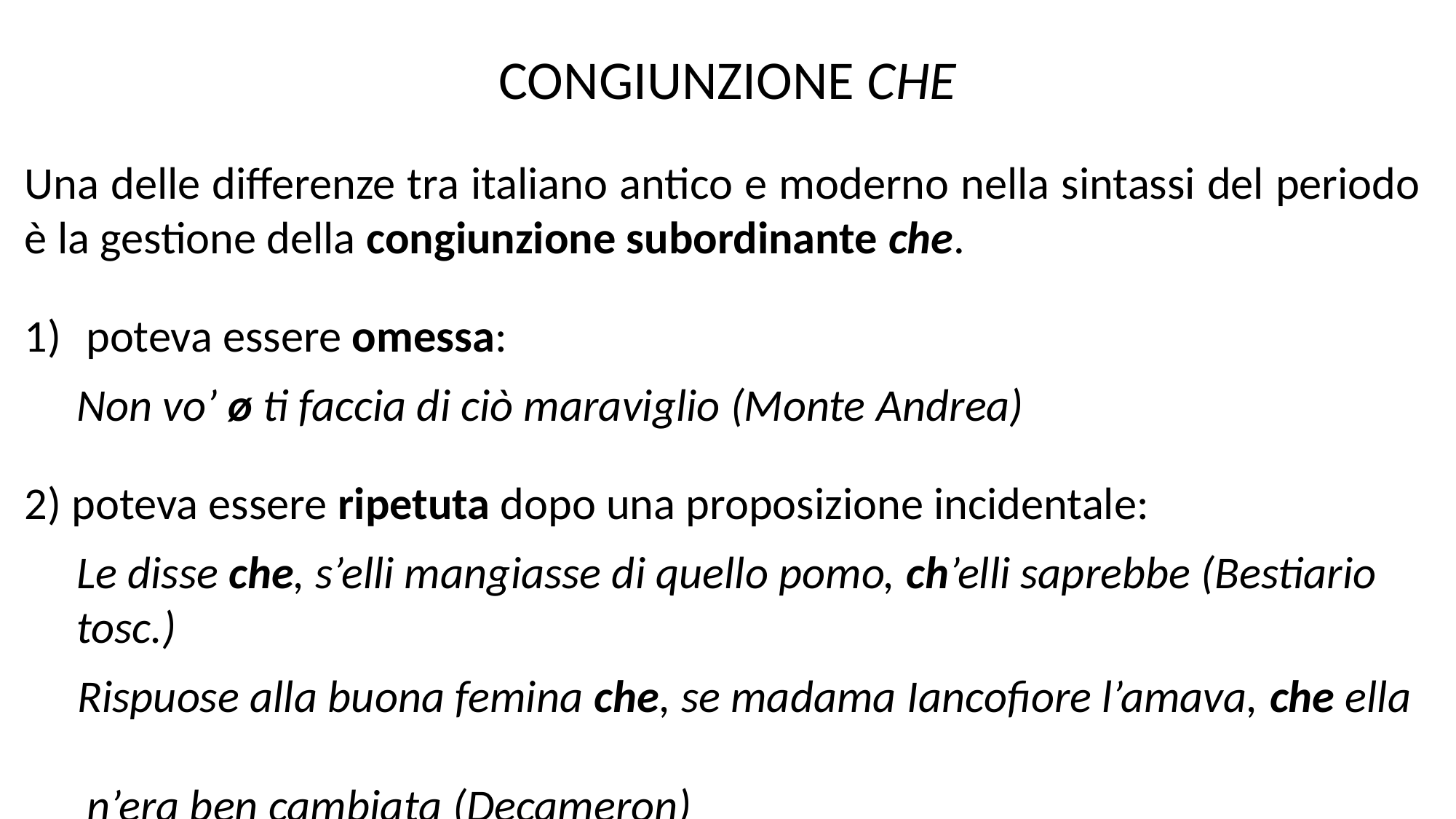

CONGIUNZIONE CHE
Una delle differenze tra italiano antico e moderno nella sintassi del periodo è la gestione della congiunzione subordinante che.

poteva essere omessa:

     Non vo’ ø ti faccia di ciò maraviglio (Monte Andrea)

2) poteva essere ripetuta dopo una proposizione incidentale:

     Le disse che, s’elli mangiasse di quello pomo, ch’elli saprebbe (Bestiario
     tosc.)

     Rispuose alla buona femina che, se madama Iancofiore l’amava, che ella
      n’era ben cambiata (Decameron)